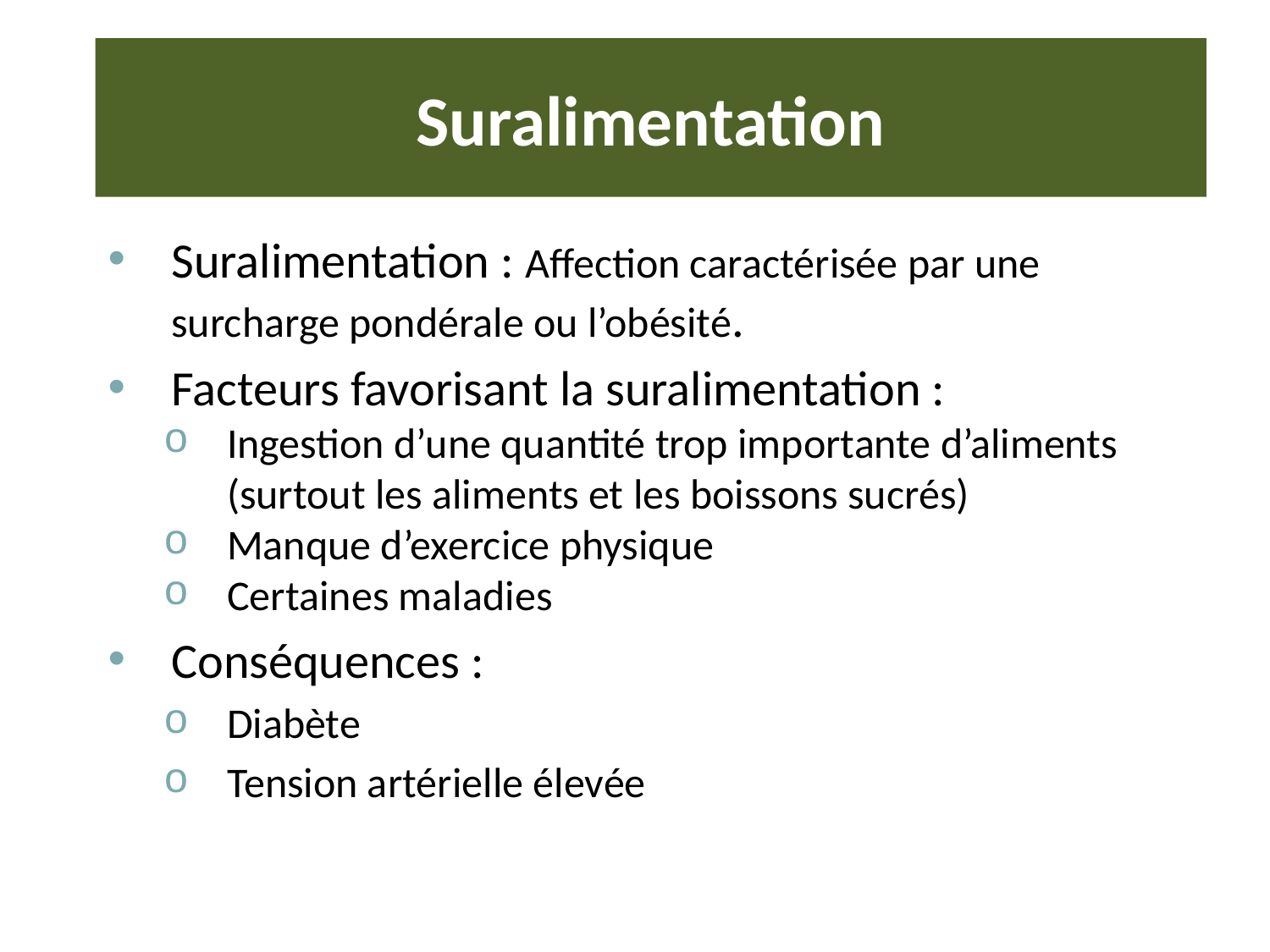

# Suralimentation
Suralimentation : Affection caractérisée par une surcharge pondérale ou l’obésité.
Facteurs favorisant la suralimentation :
Ingestion d’une quantité trop importante d’aliments (surtout les aliments et les boissons sucrés)
Manque d’exercice physique
Certaines maladies
Conséquences :
Diabète
Tension artérielle élevée